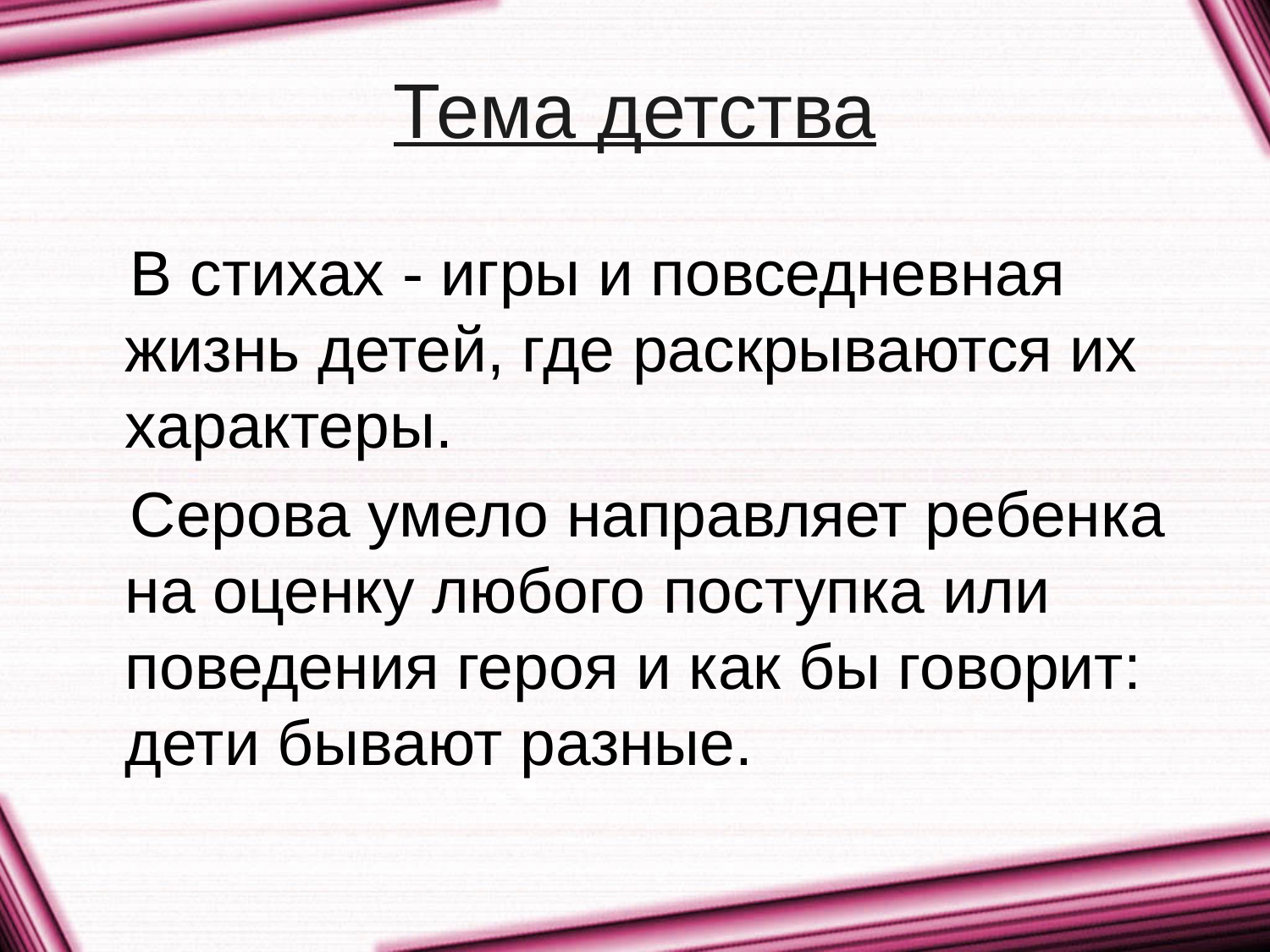

# Тема детства
   В стихах - игры и повседневная жизнь детей, где раскрываются их характеры.
   Серова умело направляет ребенка на оценку любого поступка или поведения героя и как бы говорит: дети бывают разные.